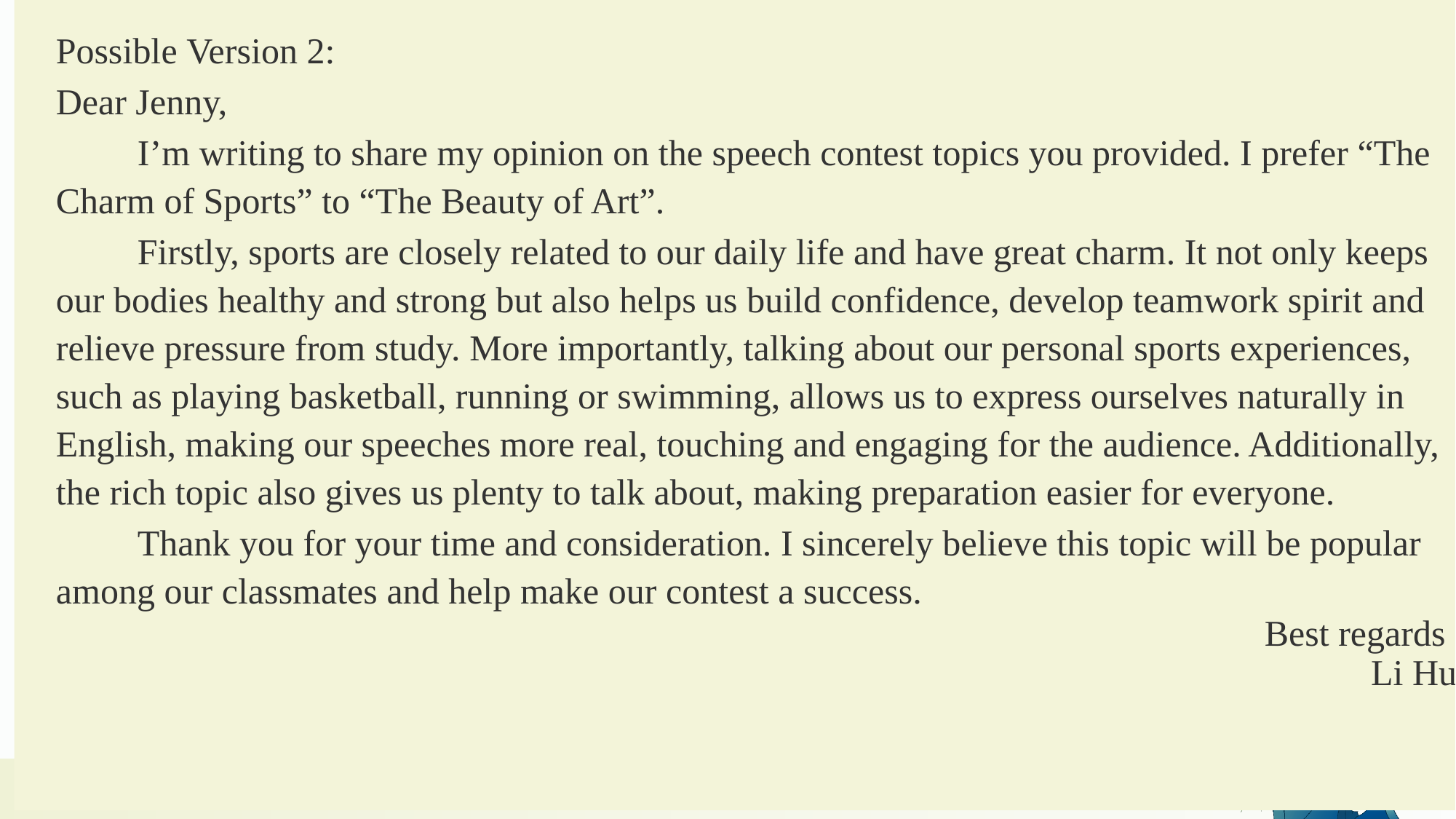

Possible Version 2:
Dear Jenny,
　　I’m writing to share my opinion on the speech contest topics you provided. I prefer “The Charm of Sports” to “The Beauty of Art”.
　　Firstly, sports are closely related to our daily life and have great charm. It not only keeps our bodies healthy and strong but also helps us build confidence, develop teamwork spirit and relieve pressure from study. More importantly, talking about our personal sports experiences, such as playing basketball, running or swimming, allows us to express ourselves naturally in English, making our speeches more real, touching and engaging for the audience. Additionally, the rich topic also gives us plenty to talk about, making preparation easier for everyone.
　　Thank you for your time and consideration. I sincerely believe this topic will be popular among our classmates and help make our contest a success.
Best regards ,
Li Hua
#